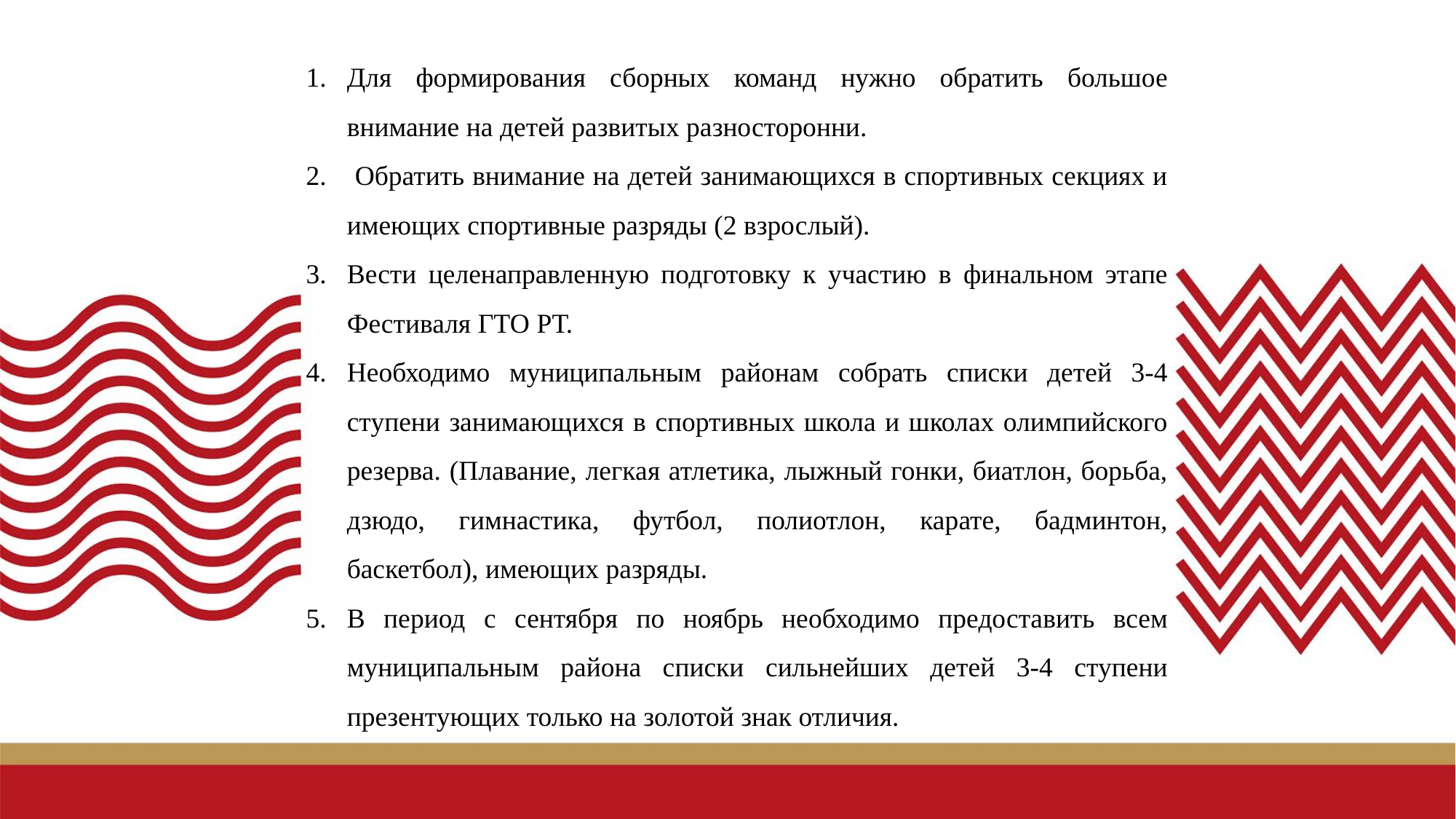

Для формирования сборных команд нужно обратить большое внимание на детей развитых разносторонни.
 Обратить внимание на детей занимающихся в спортивных секциях и имеющих спортивные разряды (2 взрослый).
Вести целенаправленную подготовку к участию в финальном этапе Фестиваля ГТО РТ.
Необходимо муниципальным районам собрать списки детей 3-4 ступени занимающихся в спортивных школа и школах олимпийского резерва. (Плавание, легкая атлетика, лыжный гонки, биатлон, борьба, дзюдо, гимнастика, футбол, полиотлон, карате, бадминтон, баскетбол), имеющих разряды.
В период с сентября по ноябрь необходимо предоставить всем муниципальным района списки сильнейших детей 3-4 ступени презентующих только на золотой знак отличия.